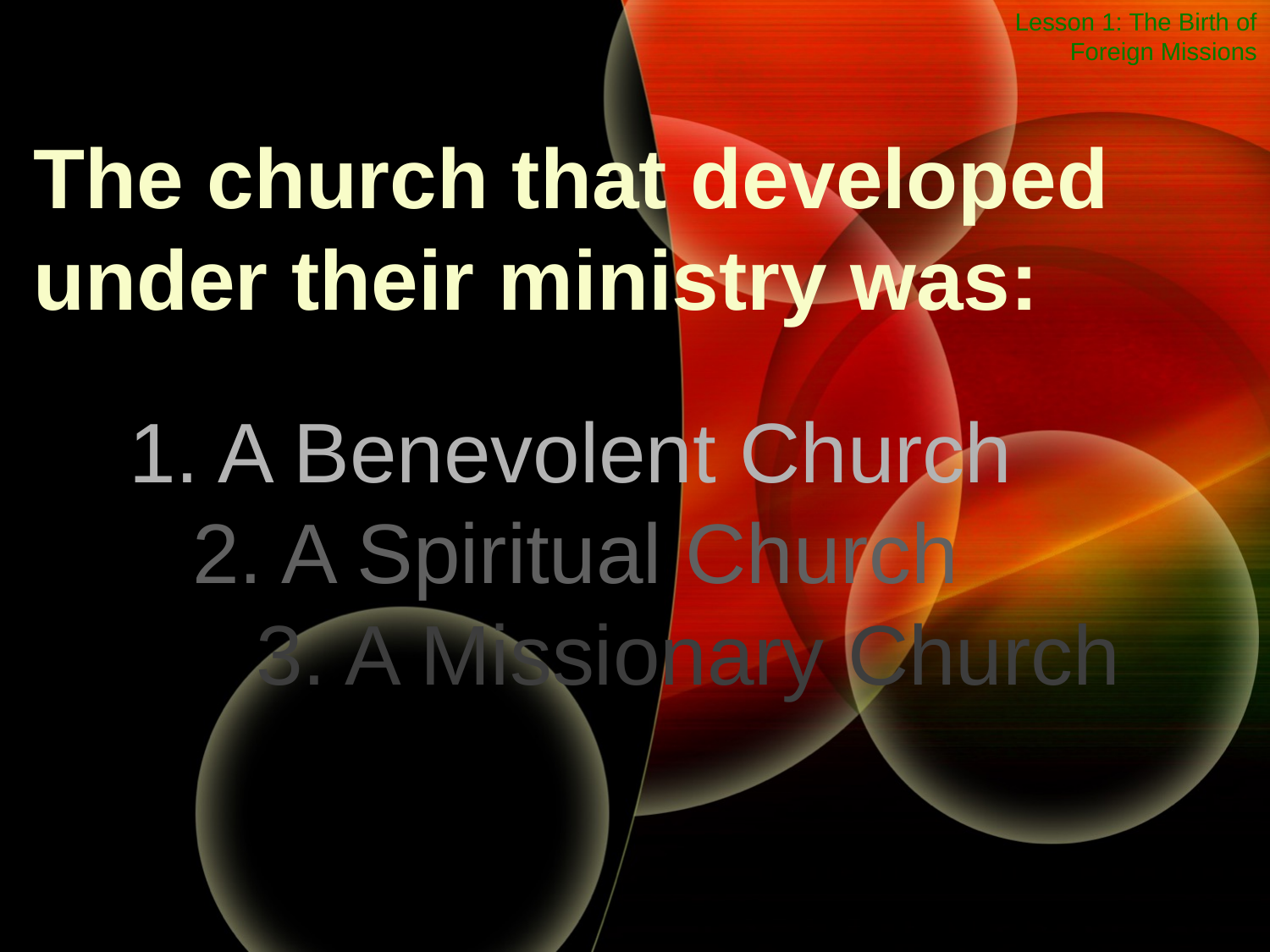

Lesson 1: The Birth of Foreign Missions
The church that developed under their ministry was:
1. A Benevolent Church
2. A Spiritual Church
3. A Missionary Church